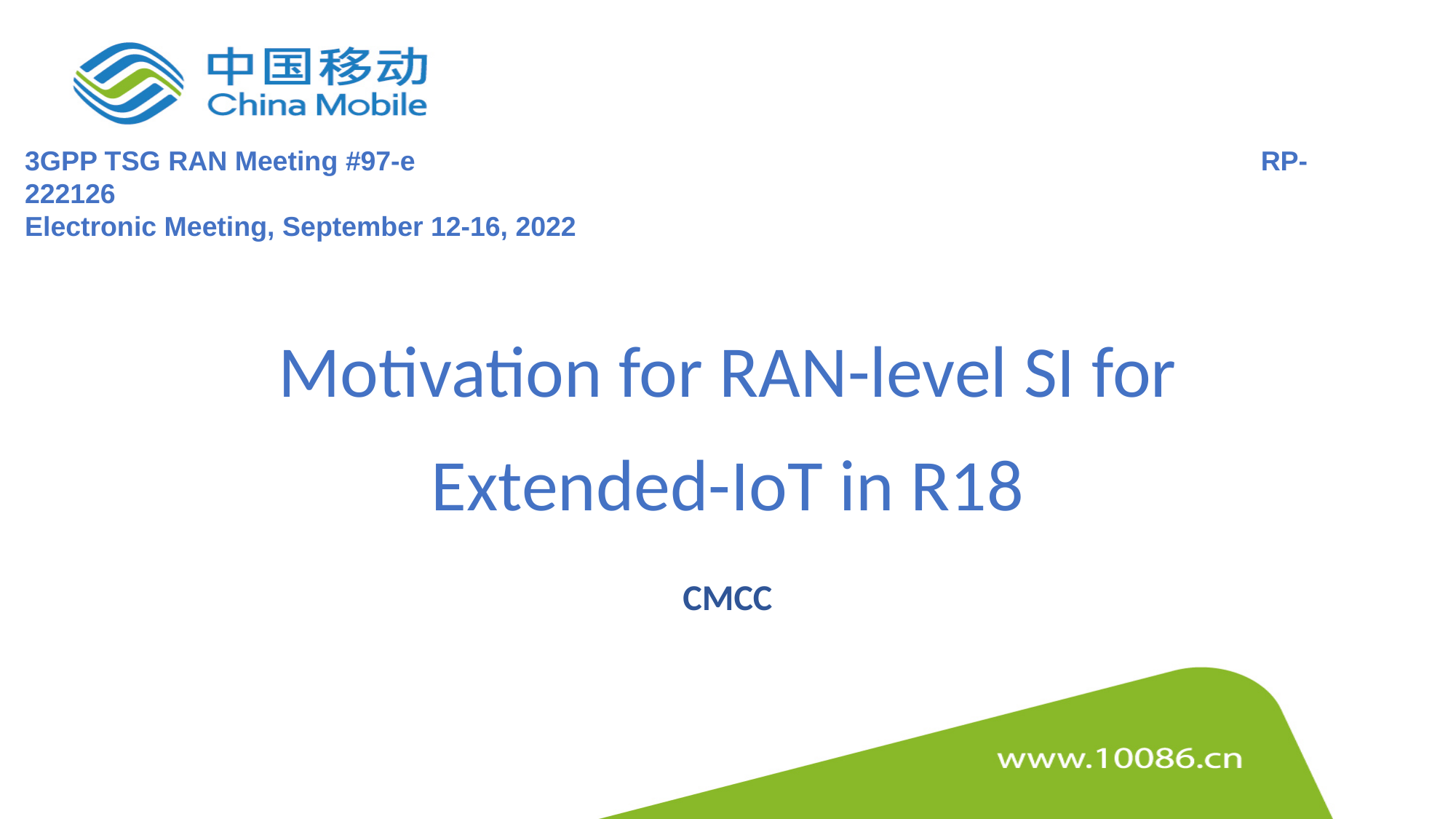

3GPP TSG RAN Meeting #97-e	                                                                                                         RP-222126
Electronic Meeting, September 12-16, 2022

Motivation for RAN-level SI for Extended-IoT in R18
CMCC